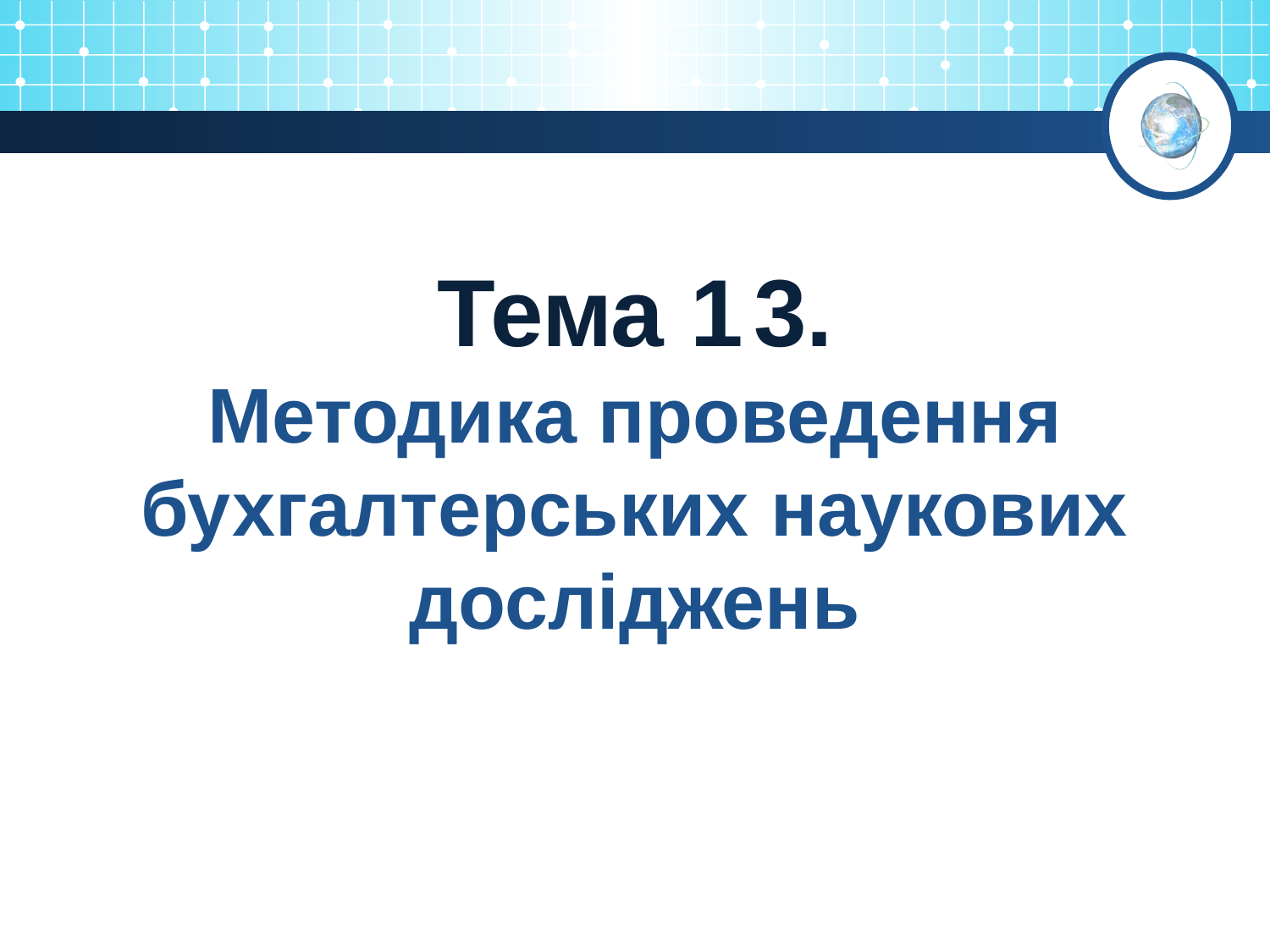

# Тема 13. Методика проведення бухгалтерських наукових досліджень